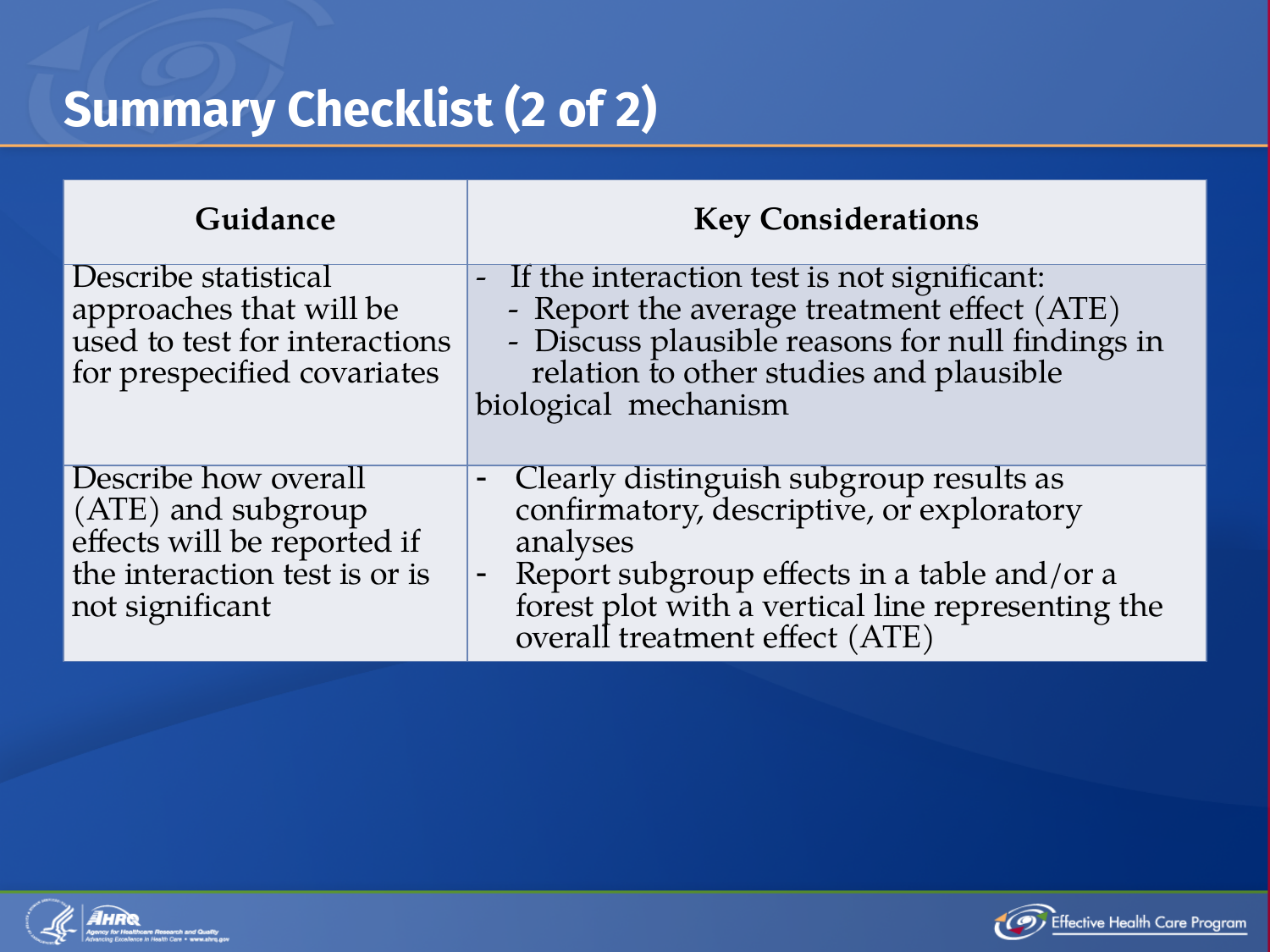

# Summary Checklist (2 of 2)
| Guidance | Key Considerations |
| --- | --- |
| Describe statistical approaches that will be used to test for interactions for prespecified covariates | - If the interaction test is not significant: - Report the average treatment effect (ATE) - Discuss plausible reasons for null findings in relation to other studies and plausible biological mechanism |
| Describe how overall (ATE) and subgroup effects will be reported if the interaction test is or is not significant | Clearly distinguish subgroup results as confirmatory, descriptive, or exploratory analyses Report subgroup effects in a table and/or a forest plot with a vertical line representing the overall treatment effect (ATE) |